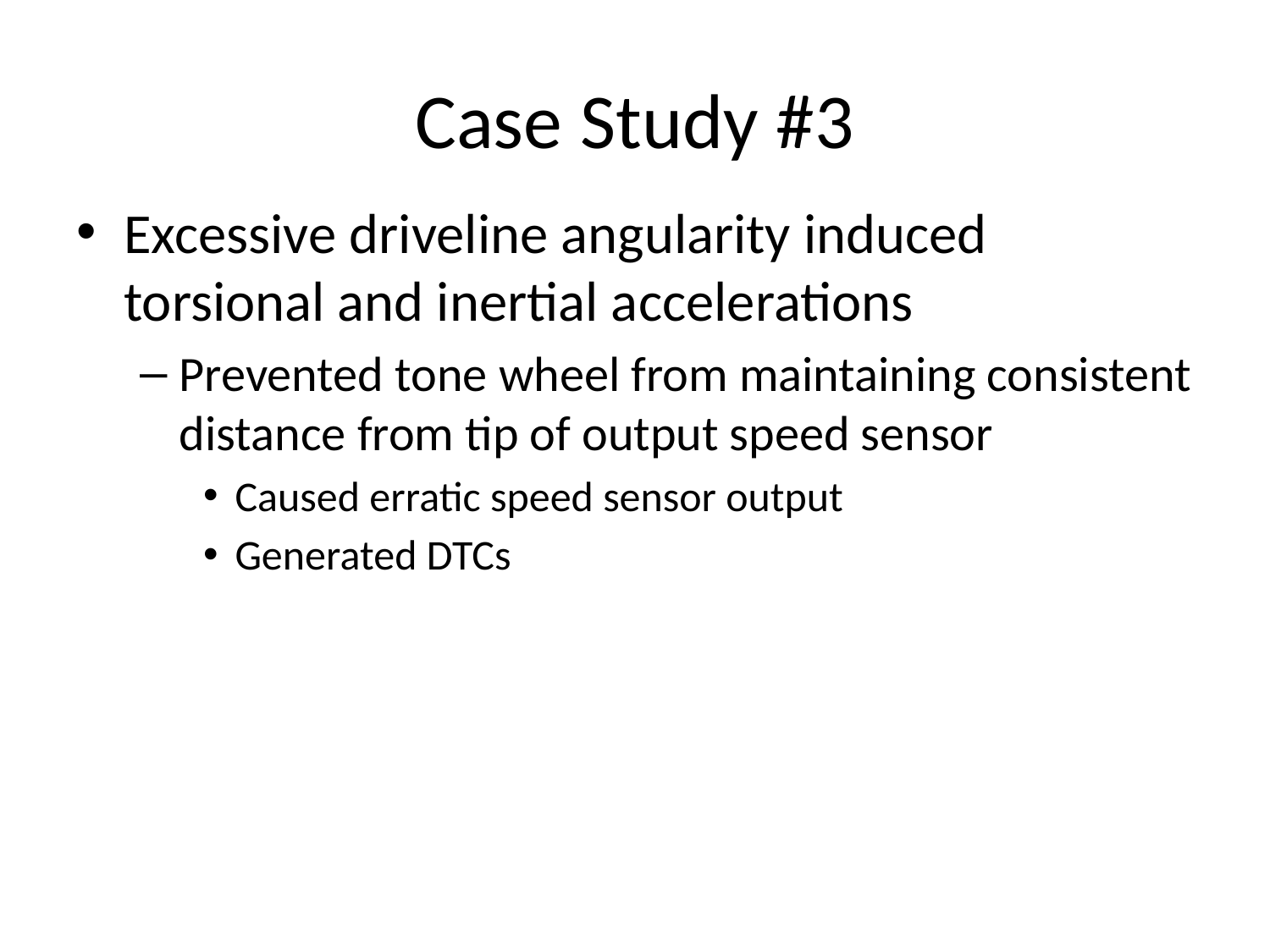

# Case Study #3
Excessive driveline angularity induced torsional and inertial accelerations
Prevented tone wheel from maintaining consistent distance from tip of output speed sensor
Caused erratic speed sensor output
Generated DTCs